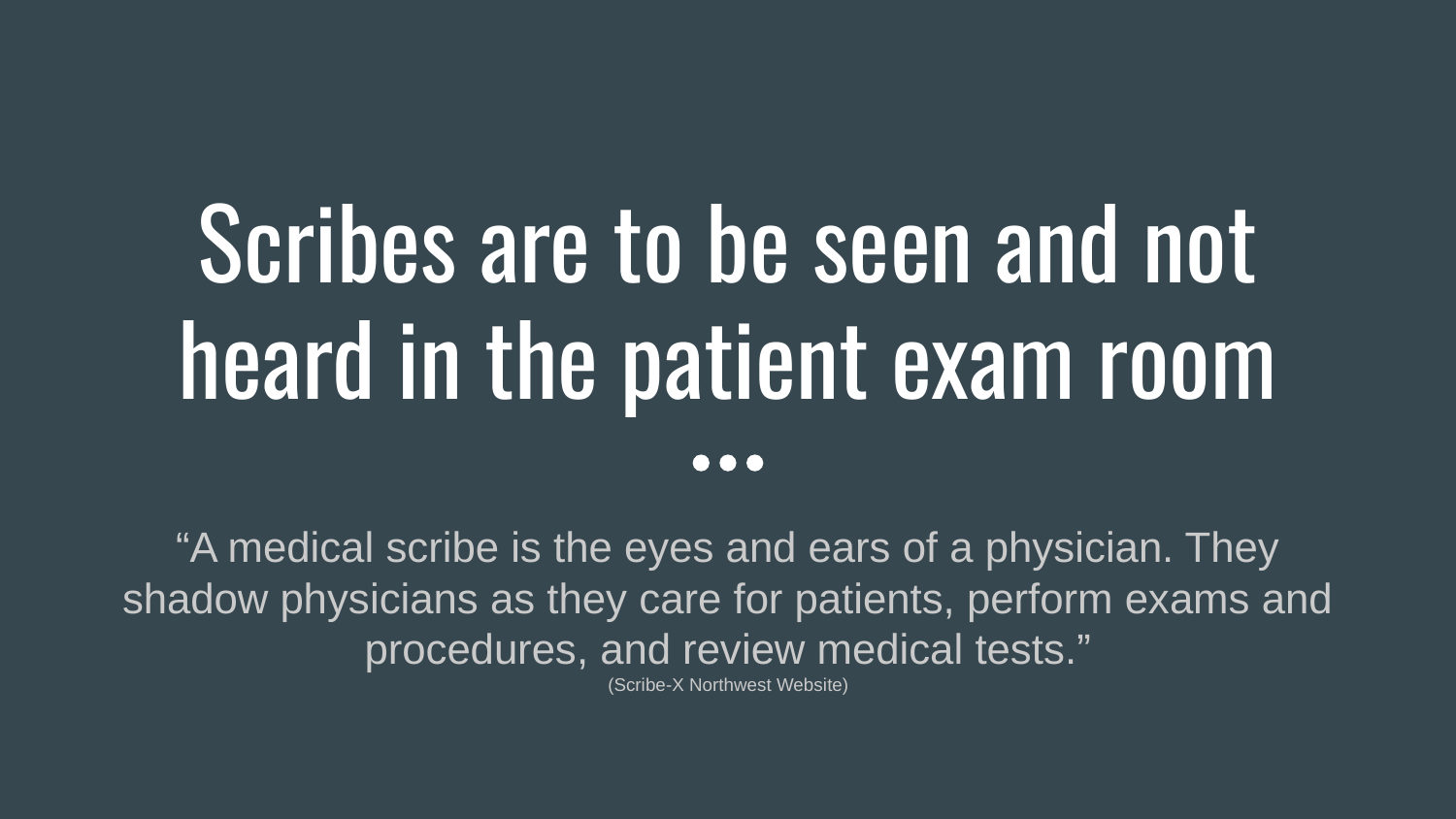

# Scribes are to be seen and not heard in the patient exam room
“A medical scribe is the eyes and ears of a physician. They shadow physicians as they care for patients, perform exams and procedures, and review medical tests.”
(Scribe-X Northwest Website)